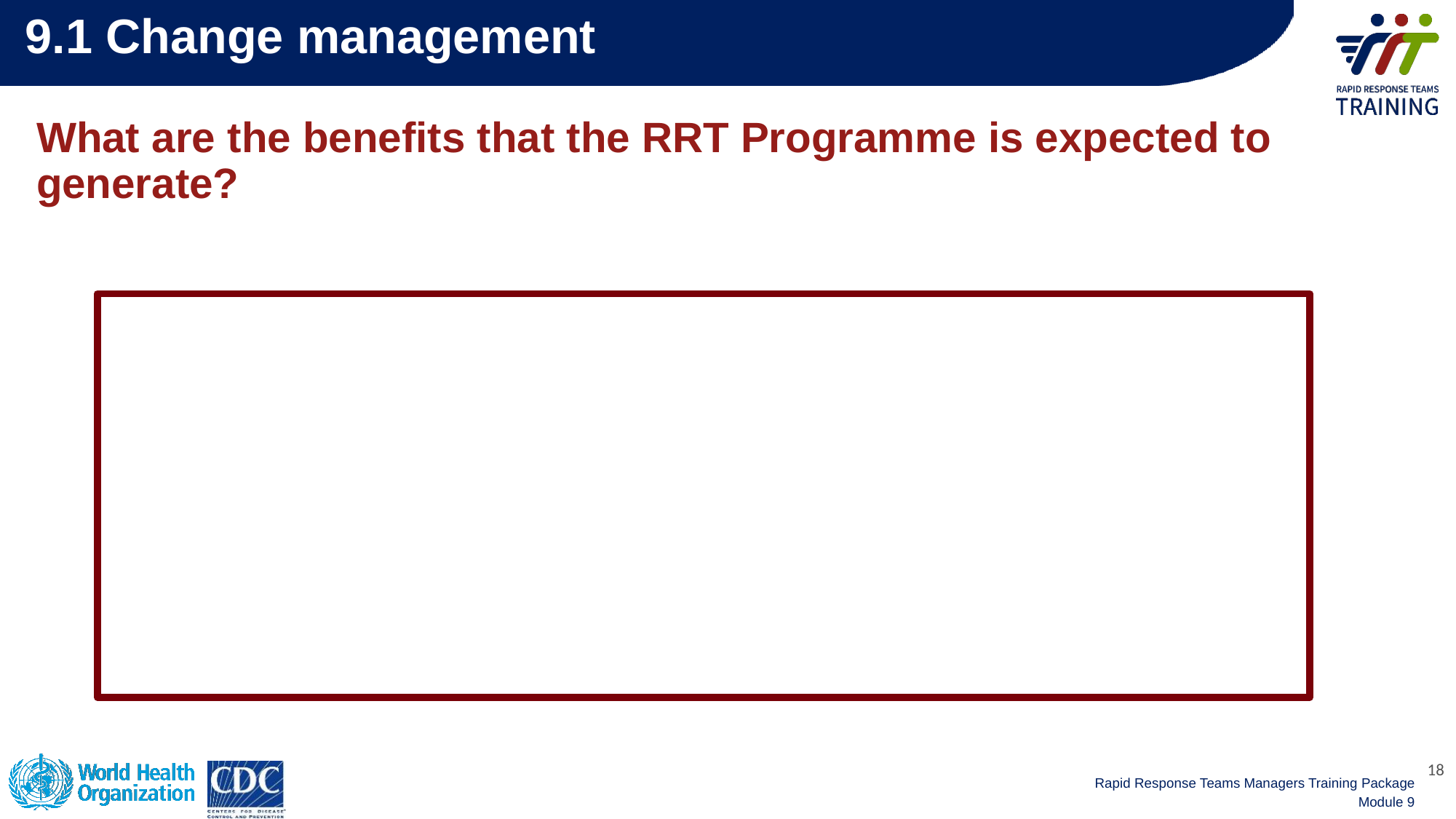

9.1 Change management
# What are the benefits that the RRT Programme is expected to generate?

18